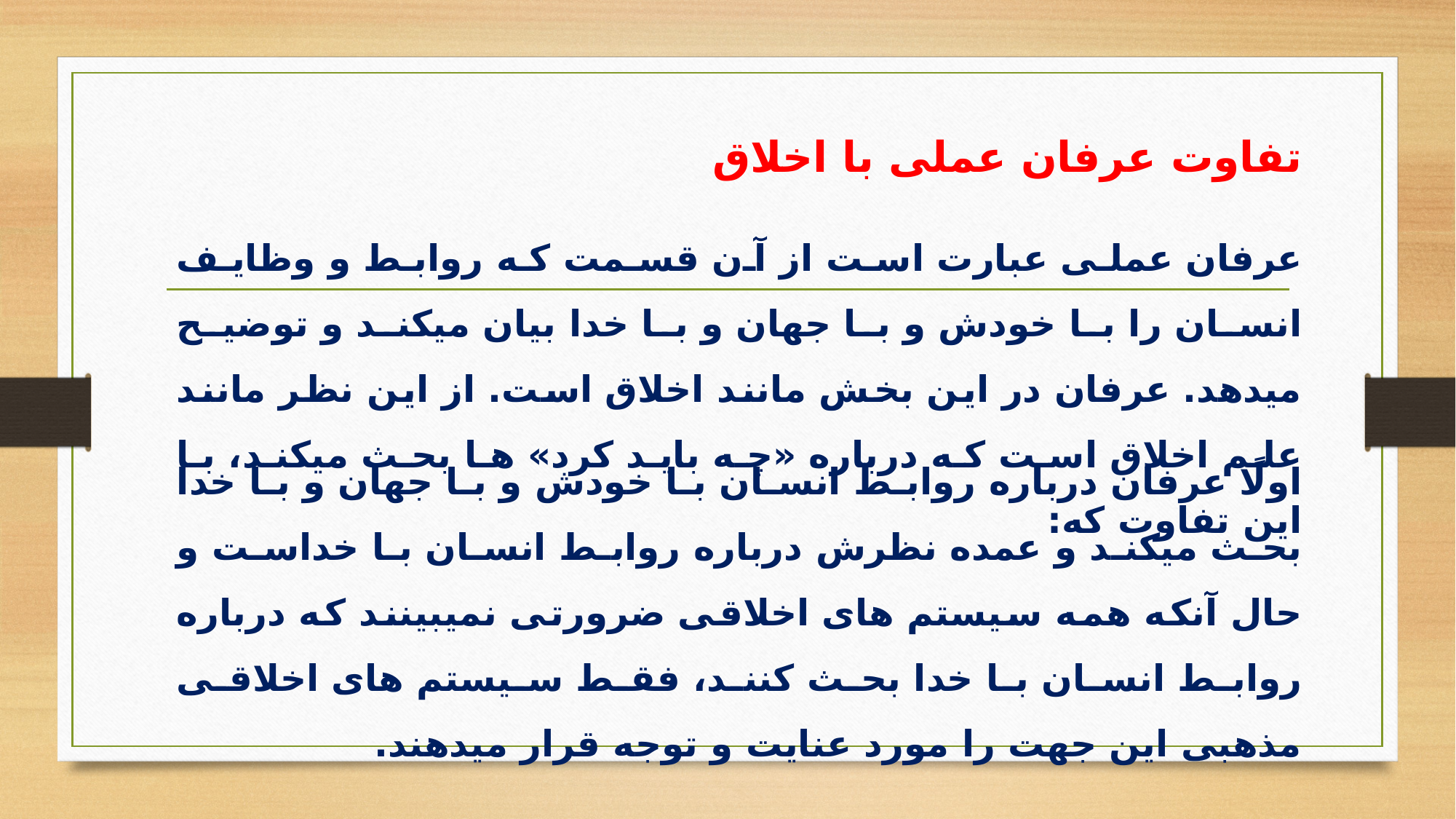

تفاوت عرفان عملی با اخلاق
عرفان عملی عبارت است از آن قسمت که روابط و وظایف انسان را با خودش و با جهان و با خدا بیان می‏کند و توضیح می‏دهد. عرفان در این بخش مانند اخلاق است. از این نظر مانند علم اخلاق است که درباره «چه باید کرد» ها بحث می‏کند، با این تفاوت که:

اولًا عرفان درباره روابط انسان با خودش و با جهان و با خدا بحث می‏کند و عمده نظرش درباره روابط انسان با خداست و حال آنکه همه سیستم های اخلاقی ضرورتی نمی‏بینند که درباره روابط انسان با خدا بحث کنند، فقط سیستم های اخلاقی مذهبی این جهت را مورد عنایت و توجه قرار می‏دهند.